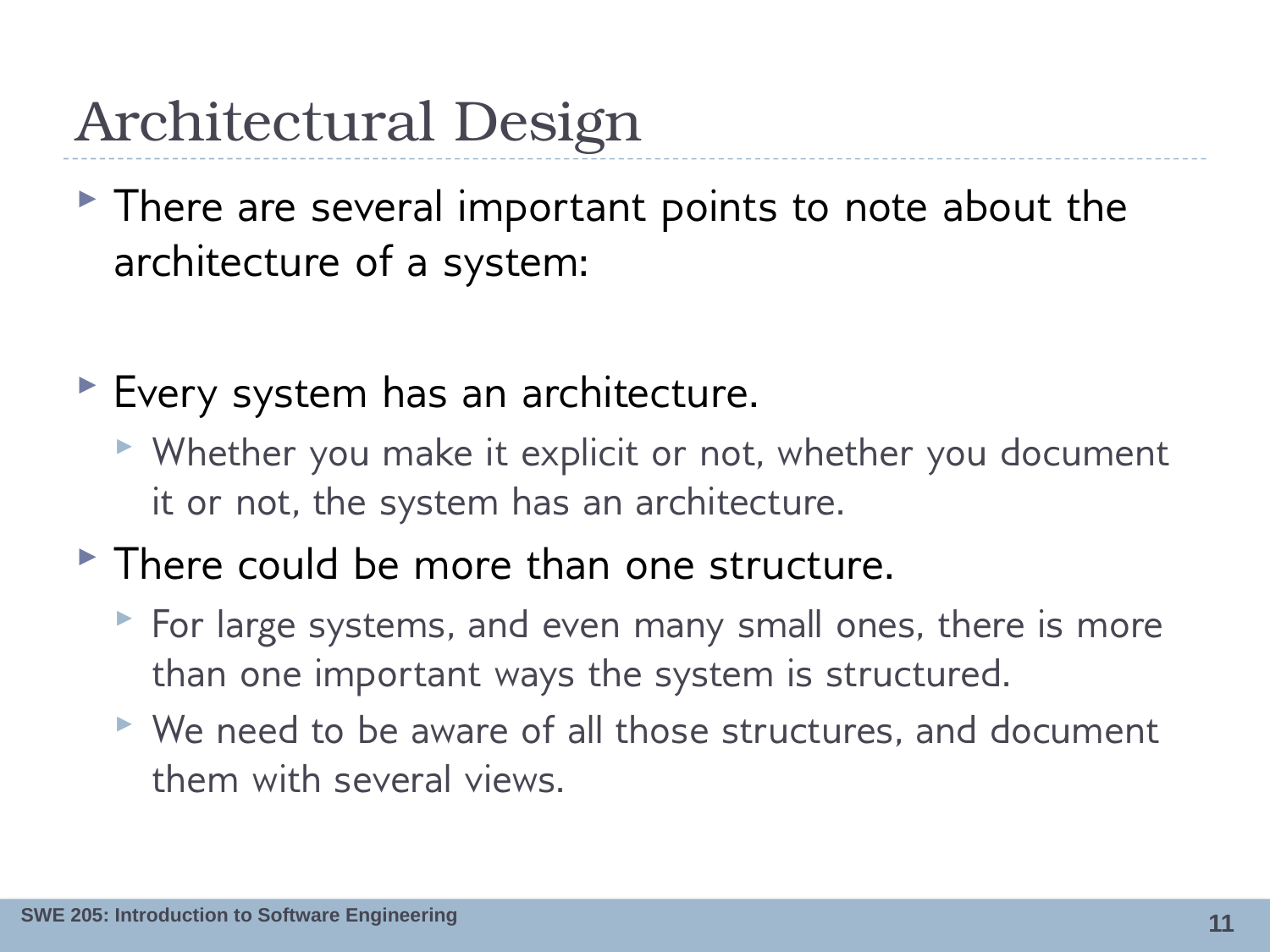

# Architectural Design
There are several important points to note about the architecture of a system:

Every system has an architecture.
Whether you make it explicit or not, whether you document it or not, the system has an architecture.
There could be more than one structure.
For large systems, and even many small ones, there is more than one important ways the system is structured.
We need to be aware of all those structures, and document them with several views.
11